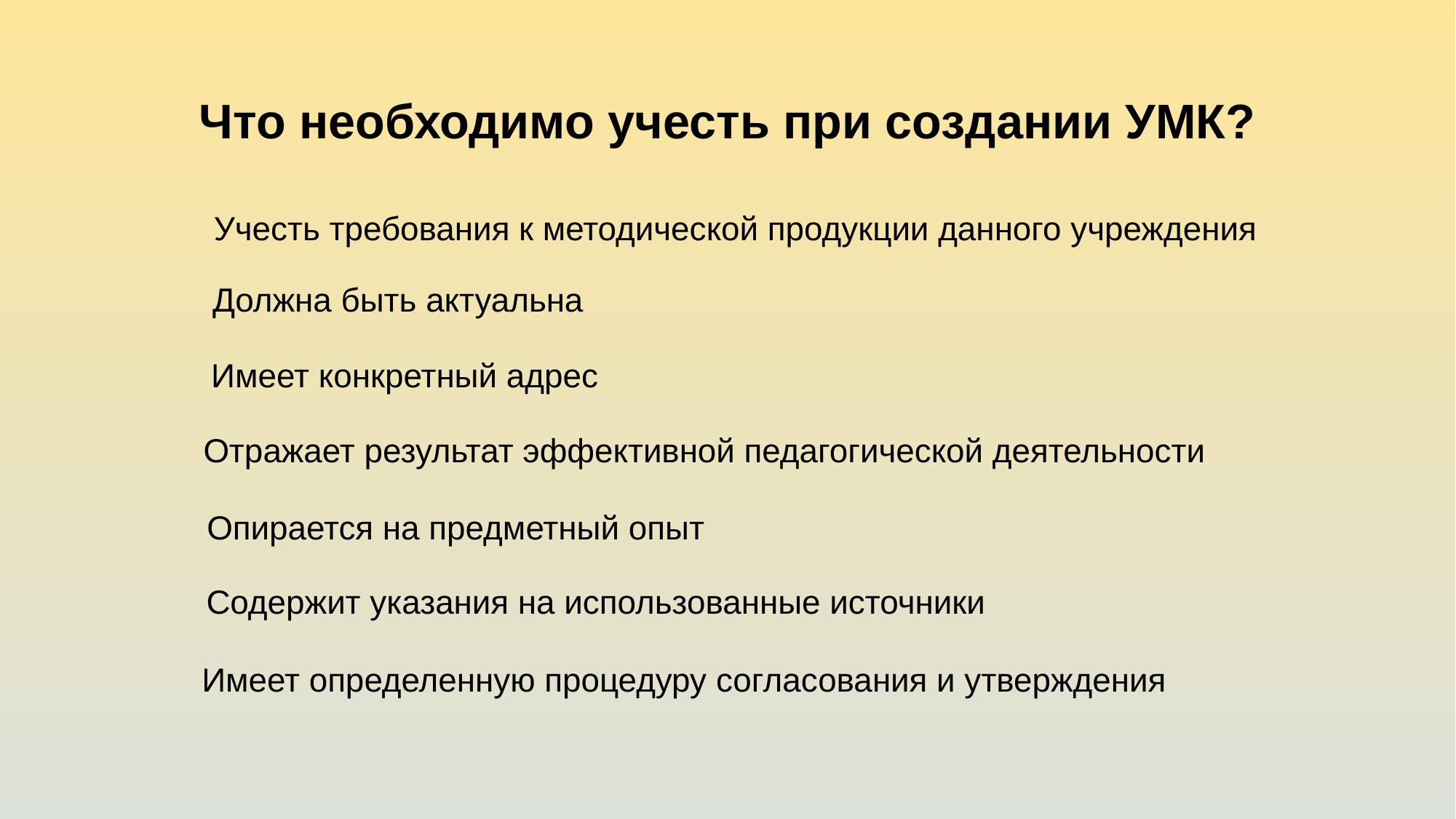

# Что необходимо учесть при создании УМК?
Учесть требования к методической продукции данного учреждения
Должна быть актуальна

Имеет конкретный адрес
Отражает результат эффективной педагогической деятельности
Опирается на предметный опыт
Содержит указания на использованные источники
Имеет определенную процедуру согласования и утверждения